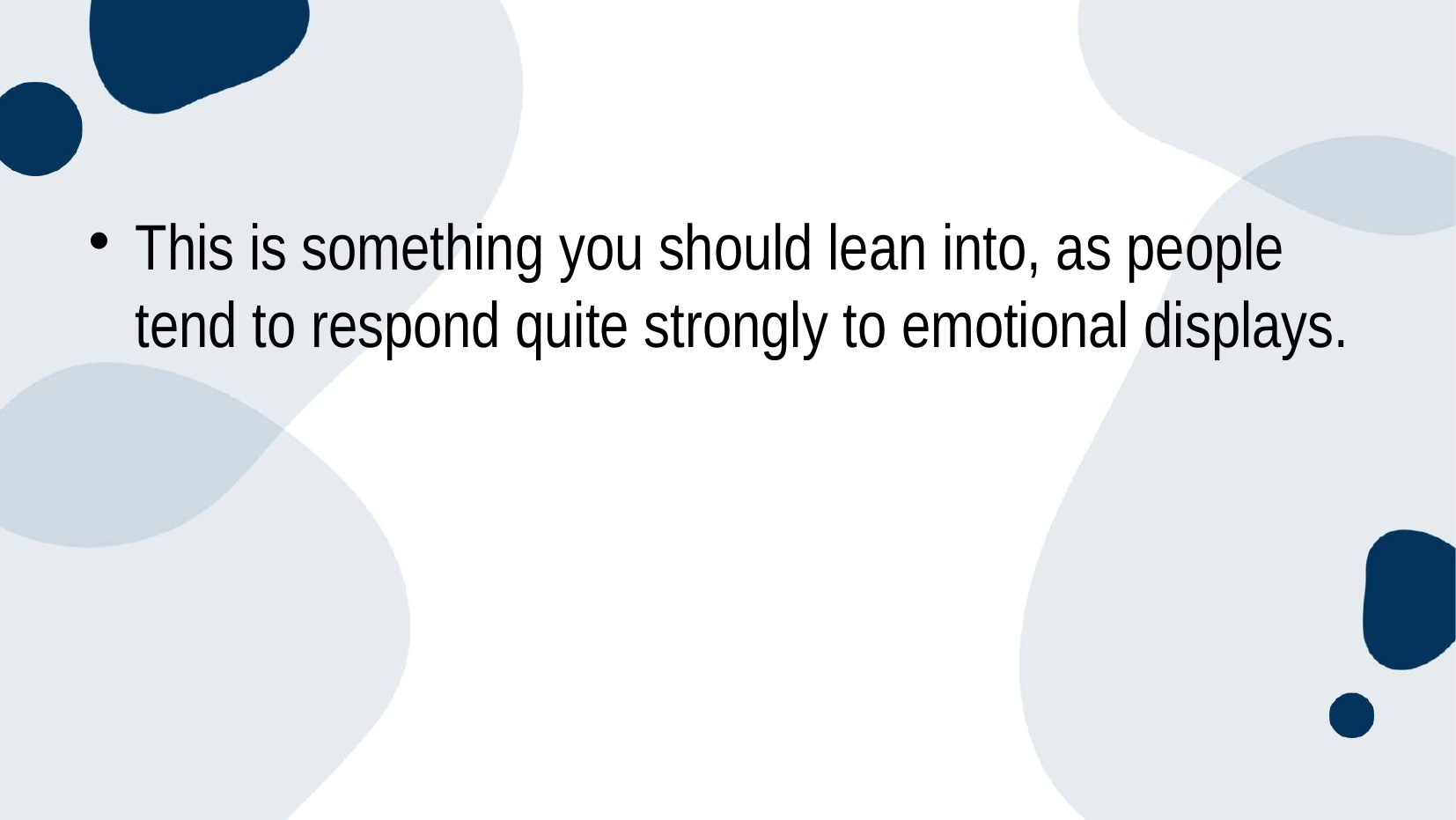

#
This is something you should lean into, as people tend to respond quite strongly to emotional displays.